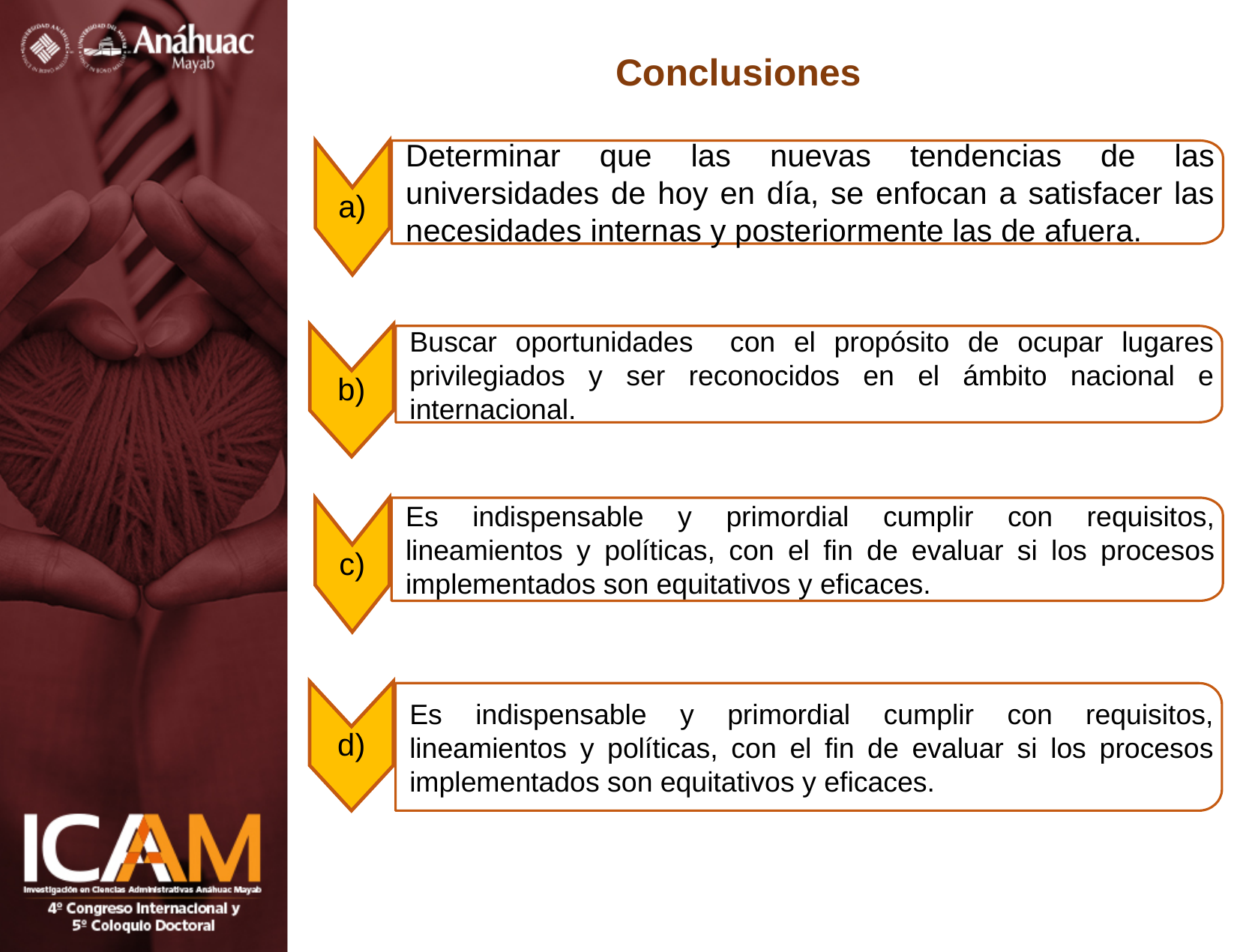

Conclusiones

a)
Determinar que las nuevas tendencias de las universidades de hoy en día, se enfocan a satisfacer las necesidades internas y posteriormente las de afuera.

b)
Buscar oportunidades  con el propósito de ocupar lugares privilegiados y ser reconocidos en el ámbito nacional e internacional.

c)
Es indispensable y primordial cumplir con requisitos, lineamientos y políticas, con el fin de evaluar si los procesos implementados son equitativos y eficaces.

d)
Es indispensable y primordial cumplir con requisitos, lineamientos y políticas, con el fin de evaluar si los procesos implementados son equitativos y eficaces.